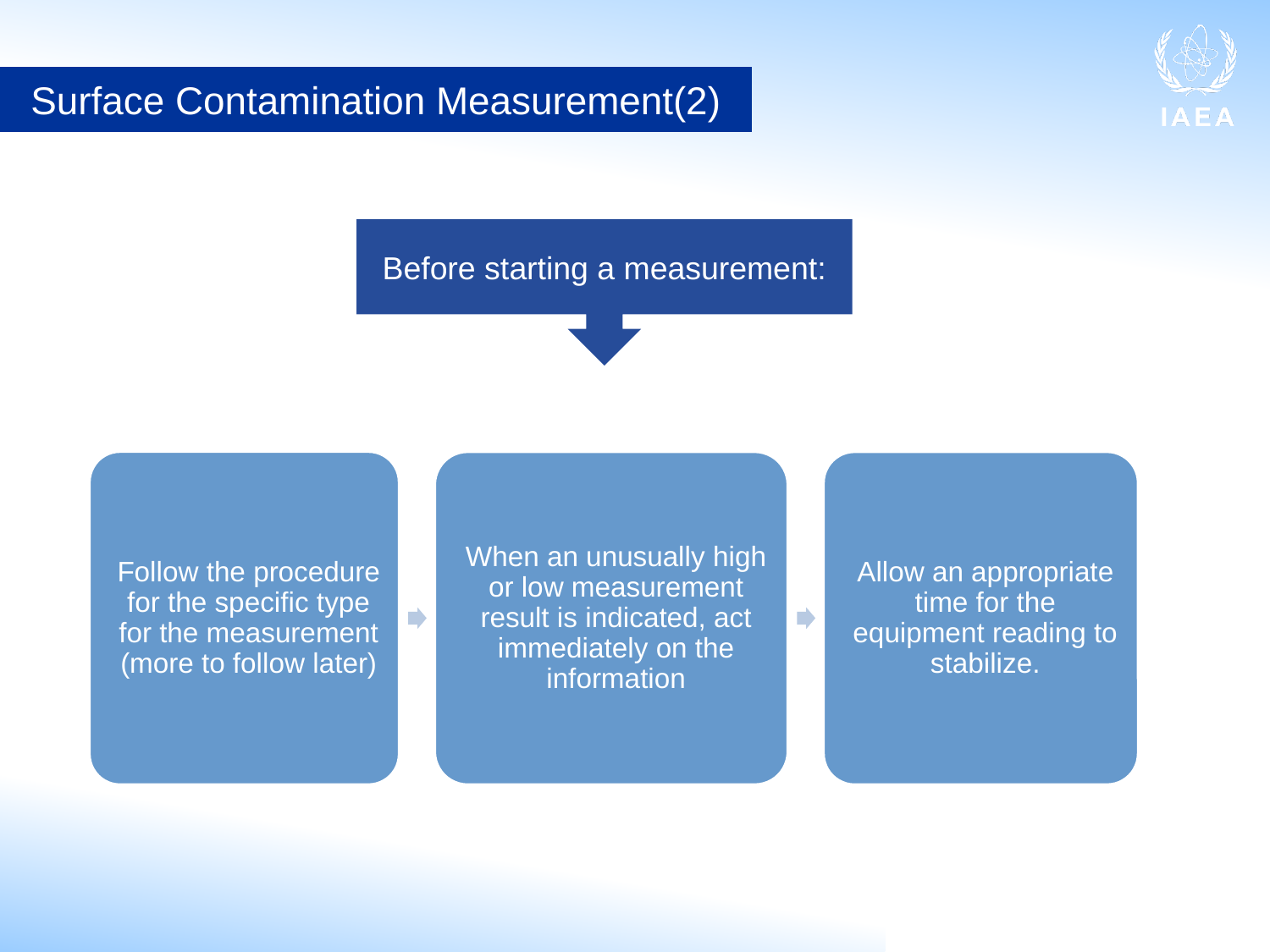

Surface Contamination Measurement(2)

Before starting a measurement:

Follow the procedure for the specific type for the measurement (more to follow later)

When an unusually high or low measurement result is indicated, act immediately on the information

Allow an appropriate time for the equipment reading to stabilize.